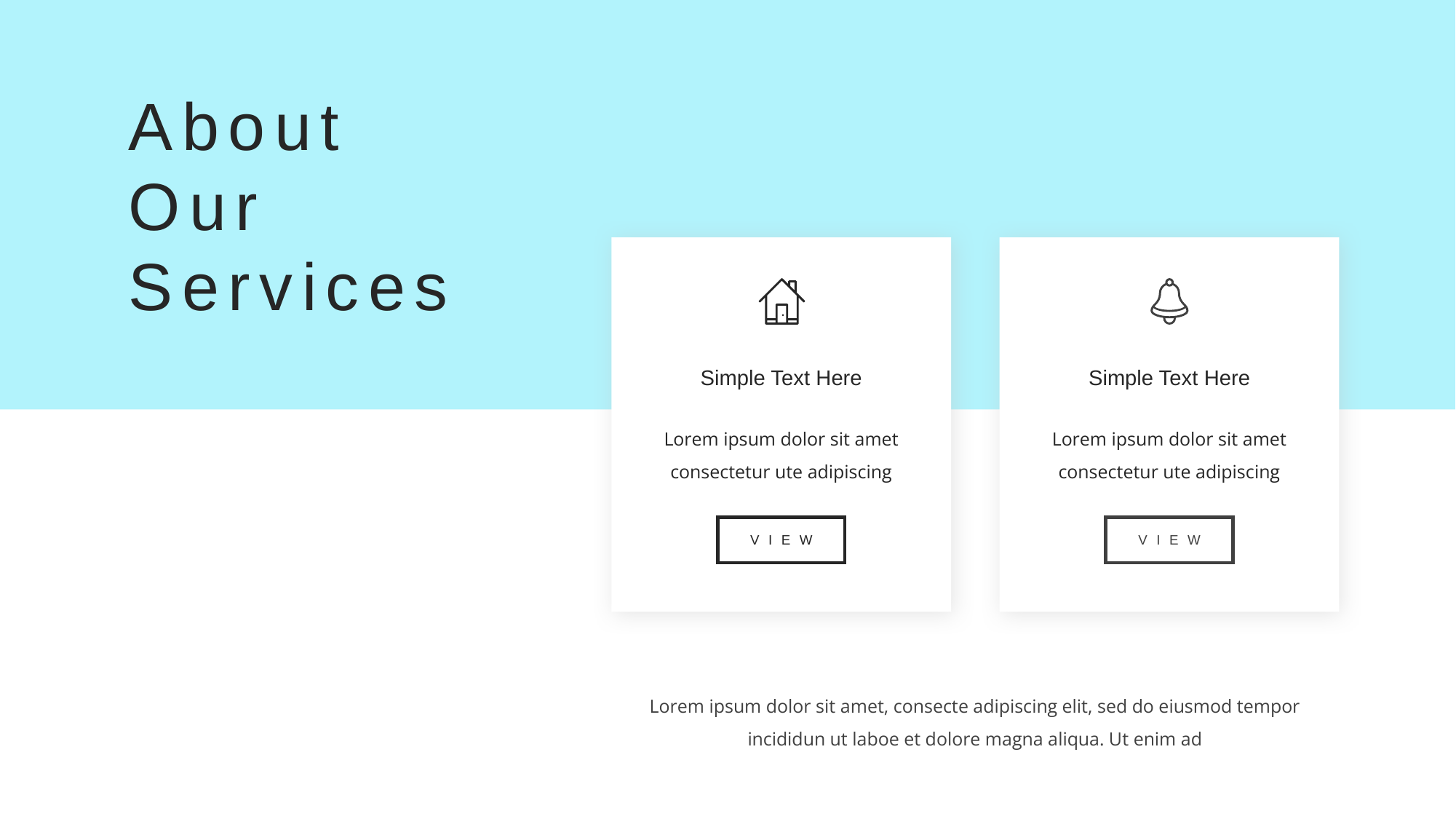

About Our Services

Simple Text Here
Lorem ipsum dolor sit amet consectetur ute adipiscing

VIEW

Simple Text Here
Lorem ipsum dolor sit amet consectetur ute adipiscing

VIEW
Lorem ipsum dolor sit amet, consecte adipiscing elit, sed do eiusmod tempor incididun ut laboe et dolore magna aliqua. Ut enim ad